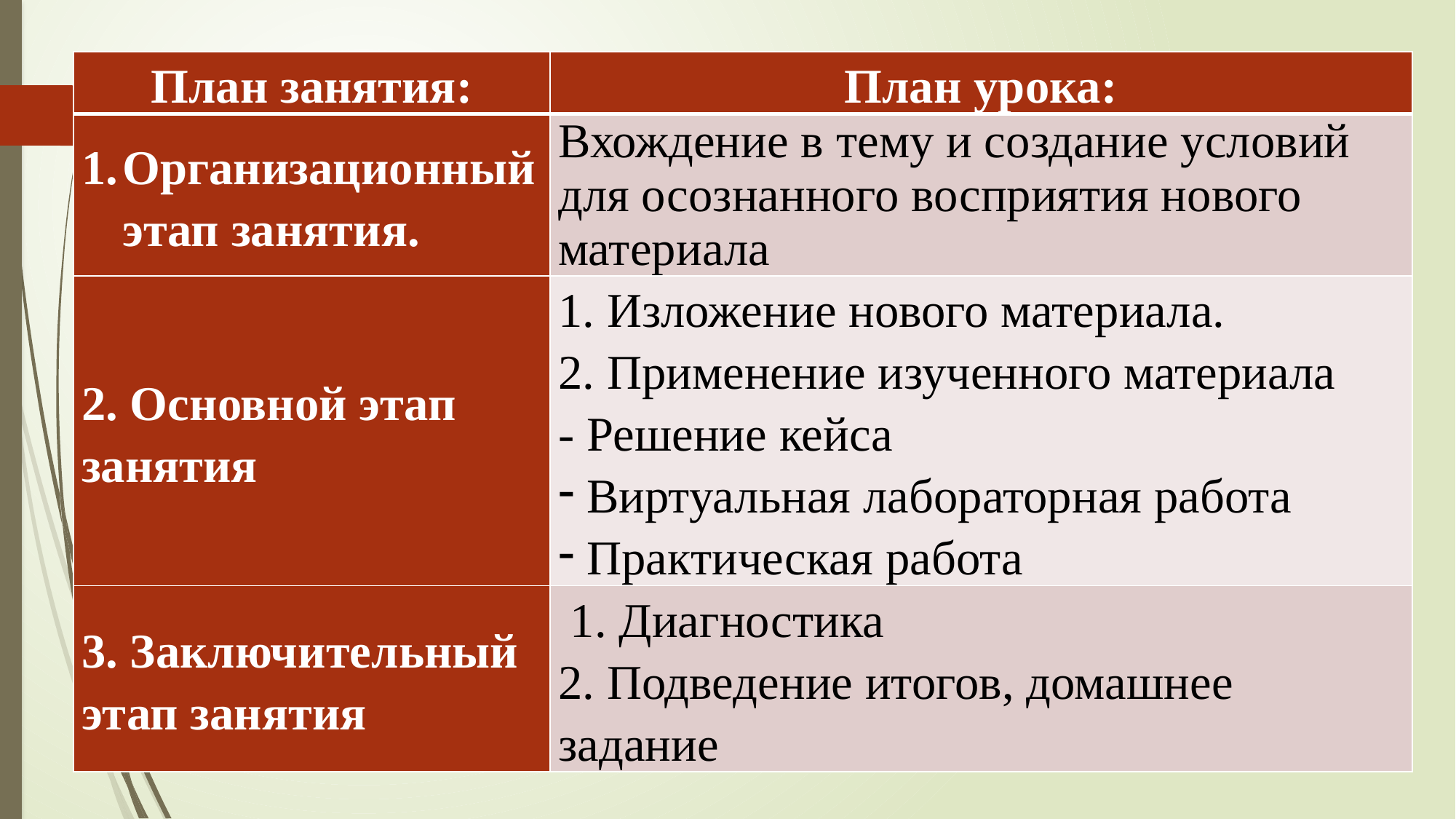

| План занятия: | План урока: |
| --- | --- |
| Организационный этап занятия. | Вхождение в тему и создание условий для осознанного восприятия нового материала |
| 2. Основной этап занятия | 1. Изложение нового материала. 2. Применение изученного материала - Решение кейса Виртуальная лабораторная работа Практическая работа |
| 3. Заключительный этап занятия | 1. Диагностика 2. Подведение итогов, домашнее задание |